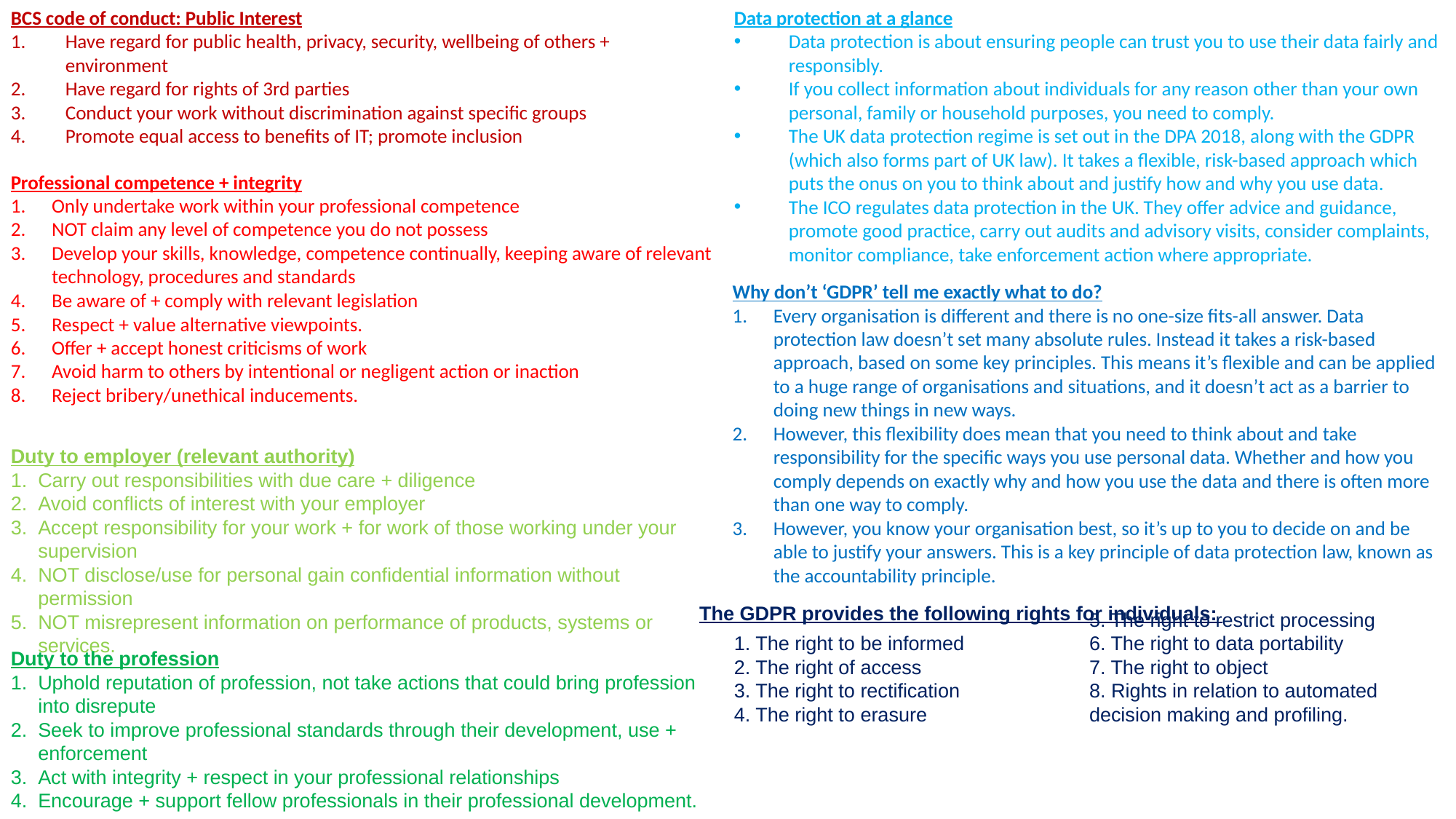

BCS code of conduct: Public Interest
Have regard for public health, privacy, security, wellbeing of others + environment
Have regard for rights of 3rd parties
Conduct your work without discrimination against speciﬁc groups
Promote equal access to beneﬁts of IT; promote inclusion
Data protection at a glance
Data protection is about ensuring people can trust you to use their data fairly and responsibly.
If you collect information about individuals for any reason other than your own personal, family or household purposes, you need to comply.
The UK data protection regime is set out in the DPA 2018, along with the GDPR (which also forms part of UK law). It takes a flexible, risk-based approach which puts the onus on you to think about and justify how and why you use data.
The ICO regulates data protection in the UK. They offer advice and guidance, promote good practice, carry out audits and advisory visits, consider complaints, monitor compliance, take enforcement action where appropriate.
Professional competence + integrity
Only undertake work within your professional competence
NOT claim any level of competence you do not possess
Develop your skills, knowledge, competence continually, keeping aware of relevant technology, procedures and standards
Be aware of + comply with relevant legislation
Respect + value alternative viewpoints.
Oﬀer + accept honest criticisms of work
Avoid harm to others by intentional or negligent action or inaction
Reject bribery/unethical inducements.
Why don’t ‘GDPR’ tell me exactly what to do?
Every organisation is different and there is no one-size fits-all answer. Data protection law doesn’t set many absolute rules. Instead it takes a risk-based approach, based on some key principles. This means it’s flexible and can be applied to a huge range of organisations and situations, and it doesn’t act as a barrier to doing new things in new ways.
However, this flexibility does mean that you need to think about and take responsibility for the specific ways you use personal data. Whether and how you comply depends on exactly why and how you use the data and there is often more than one way to comply.
However, you know your organisation best, so it’s up to you to decide on and be able to justify your answers. This is a key principle of data protection law, known as the accountability principle.
Duty to employer (relevant authority)
Carry out responsibilities with due care + diligence
Avoid conﬂicts of interest with your employer
Accept responsibility for your work + for work of those working under your supervision
NOT disclose/use for personal gain conﬁdential information without permission
NOT misrepresent information on performance of products, systems or services.
The GDPR provides the following rights for individuals:
1. The right to be informed
2. The right of access
3. The right to rectification
4. The right to erasure

5. The right to restrict processing
6. The right to data portability
7. The right to object
8. Rights in relation to automated decision making and profiling.
Duty to the profession
Uphold reputation of profession, not take actions that could bring profession into disrepute
Seek to improve professional standards through their development, use + enforcement
Act with integrity + respect in your professional relationships
Encourage + support fellow professionals in their professional development.